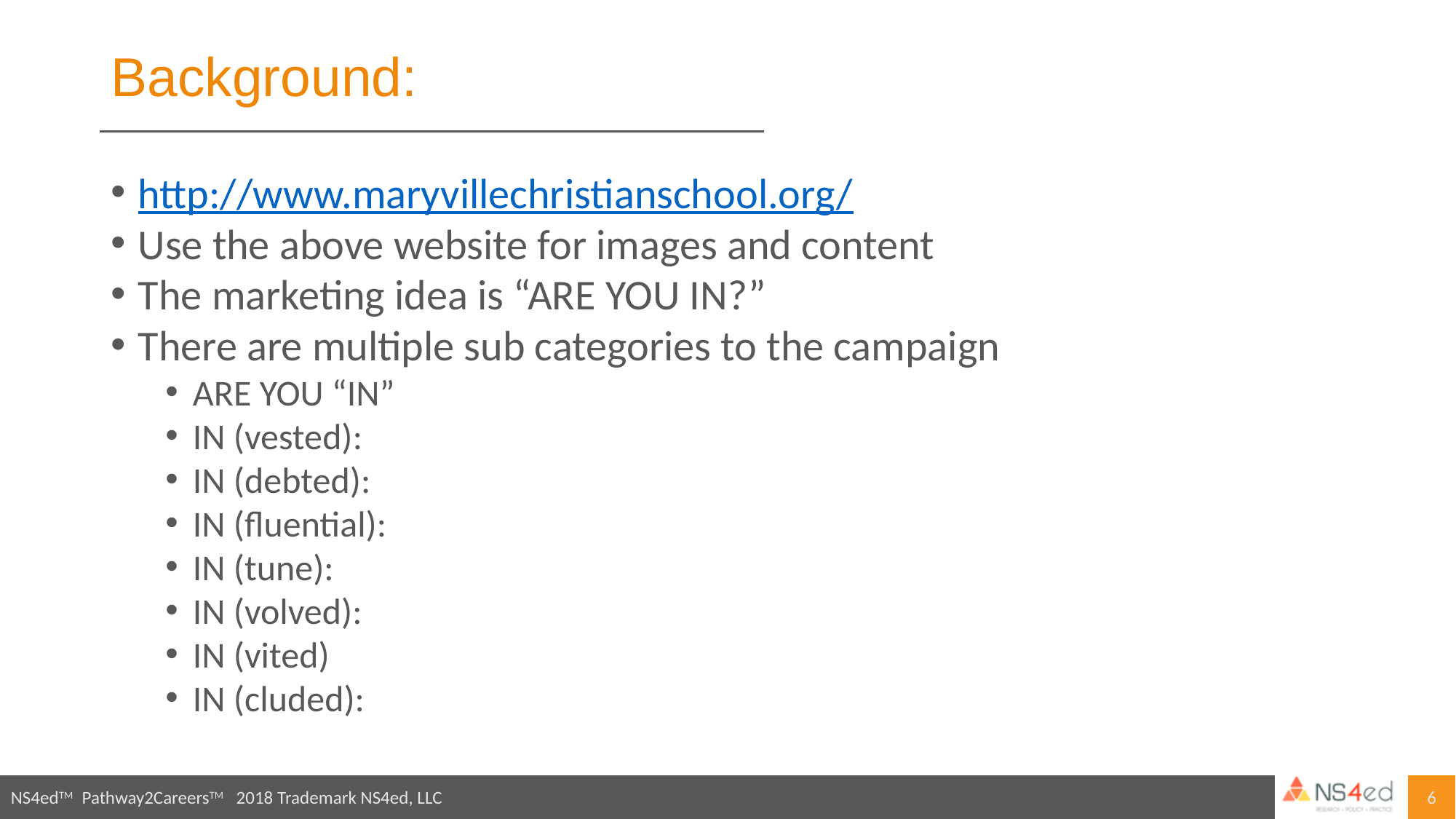

# Background:
http://www.maryvillechristianschool.org/
Use the above website for images and content
The marketing idea is “ARE YOU IN?”
There are multiple sub categories to the campaign
ARE YOU “IN”
IN (vested):
IN (debted):
IN (fluential):
IN (tune):
IN (volved):
IN (vited)
IN (cluded):